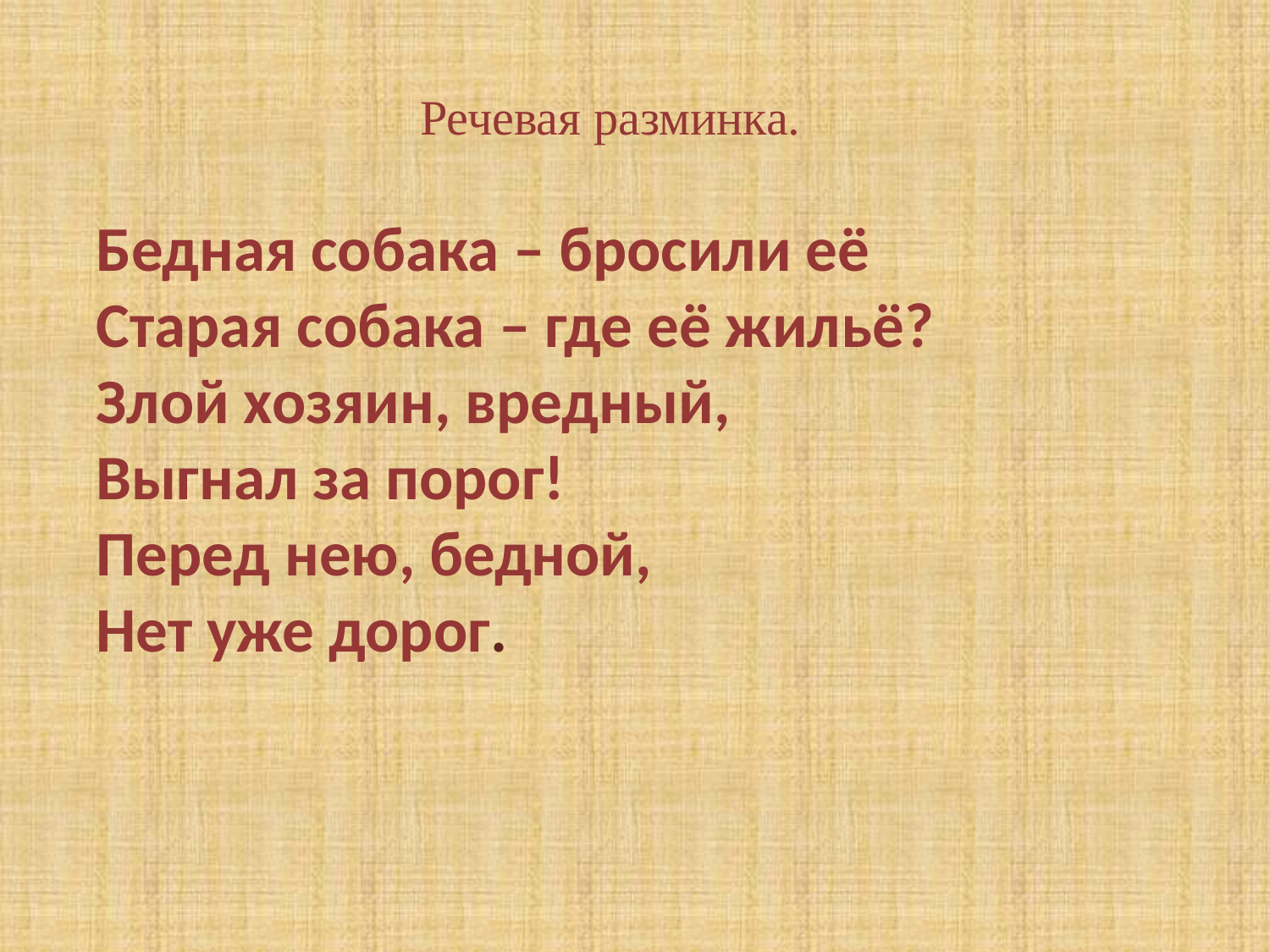

Речевая разминка.
Бедная собака – бросили её
Старая собака – где её жильё?
Злой хозяин, вредный,
Выгнал за порог!
Перед нею, бедной,
Нет уже дорог.